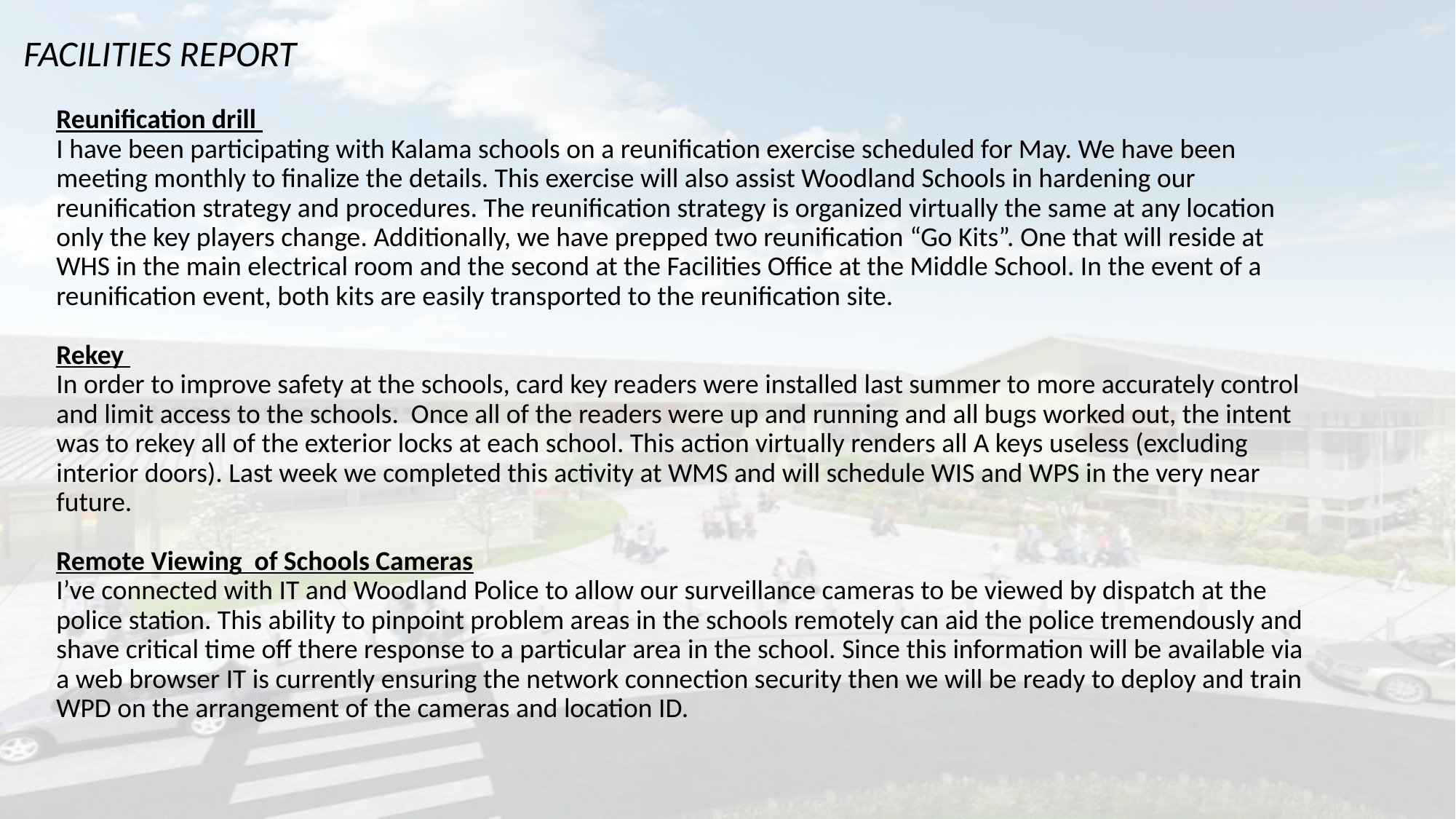

FACILITIES REPORT

# Reunification drill I have been participating with Kalama schools on a reunification exercise scheduled for May. We have been meeting monthly to finalize the details. This exercise will also assist Woodland Schools in hardening our reunification strategy and procedures. The reunification strategy is organized virtually the same at any location only the key players change. Additionally, we have prepped two reunification “Go Kits”. One that will reside at WHS in the main electrical room and the second at the Facilities Office at the Middle School. In the event of a reunification event, both kits are easily transported to the reunification site. Rekey In order to improve safety at the schools, card key readers were installed last summer to more accurately control and limit access to the schools.  Once all of the readers were up and running and all bugs worked out, the intent was to rekey all of the exterior locks at each school. This action virtually renders all A keys useless (excluding interior doors). Last week we completed this activity at WMS and will schedule WIS and WPS in the very near future. Remote Viewing  of Schools Cameras I’ve connected with IT and Woodland Police to allow our surveillance cameras to be viewed by dispatch at the police station. This ability to pinpoint problem areas in the schools remotely can aid the police tremendously and shave critical time off there response to a particular area in the school. Since this information will be available via a web browser IT is currently ensuring the network connection security then we will be ready to deploy and train WPD on the arrangement of the cameras and location ID.